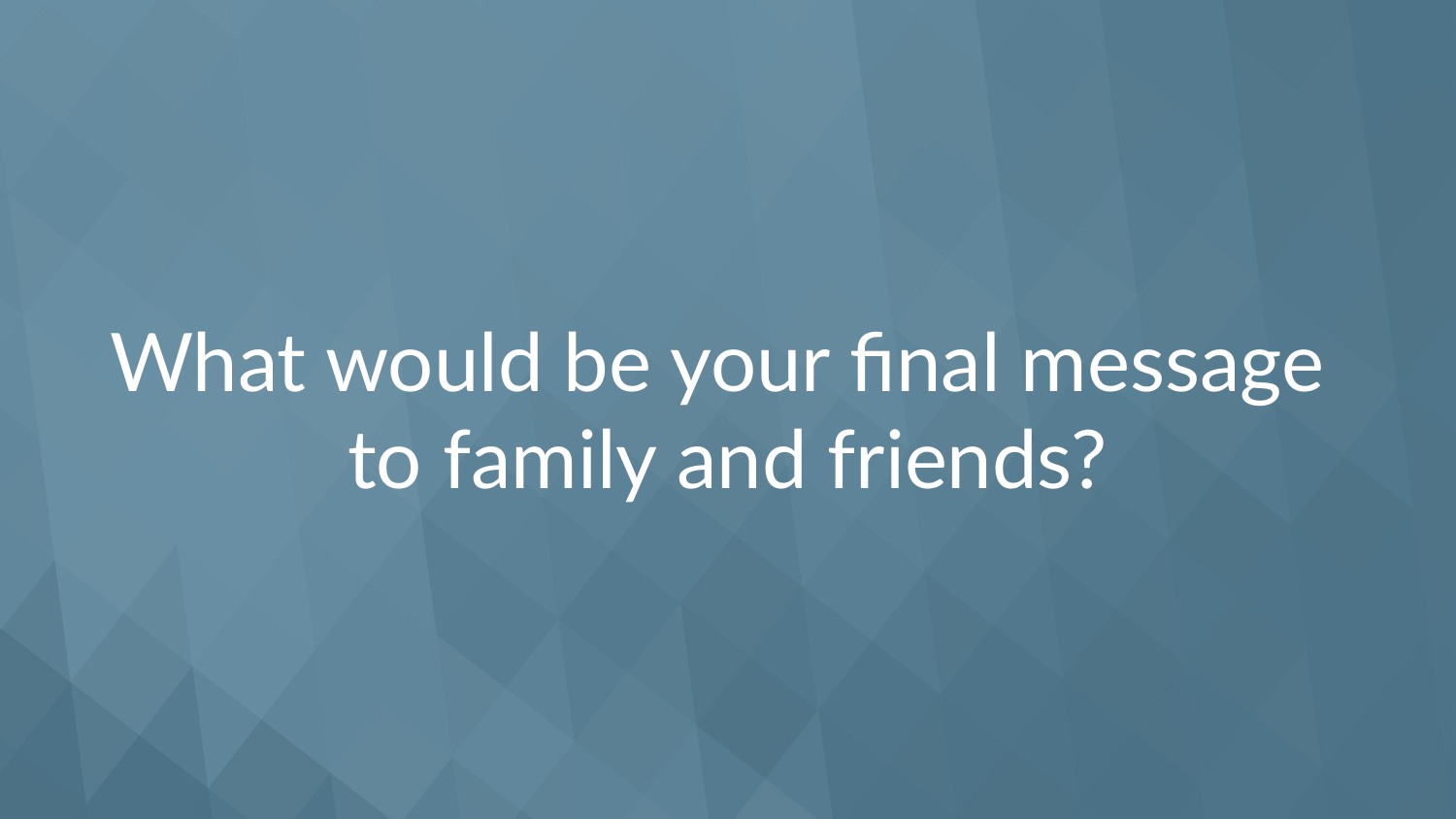

What would be your final message
to family and friends?